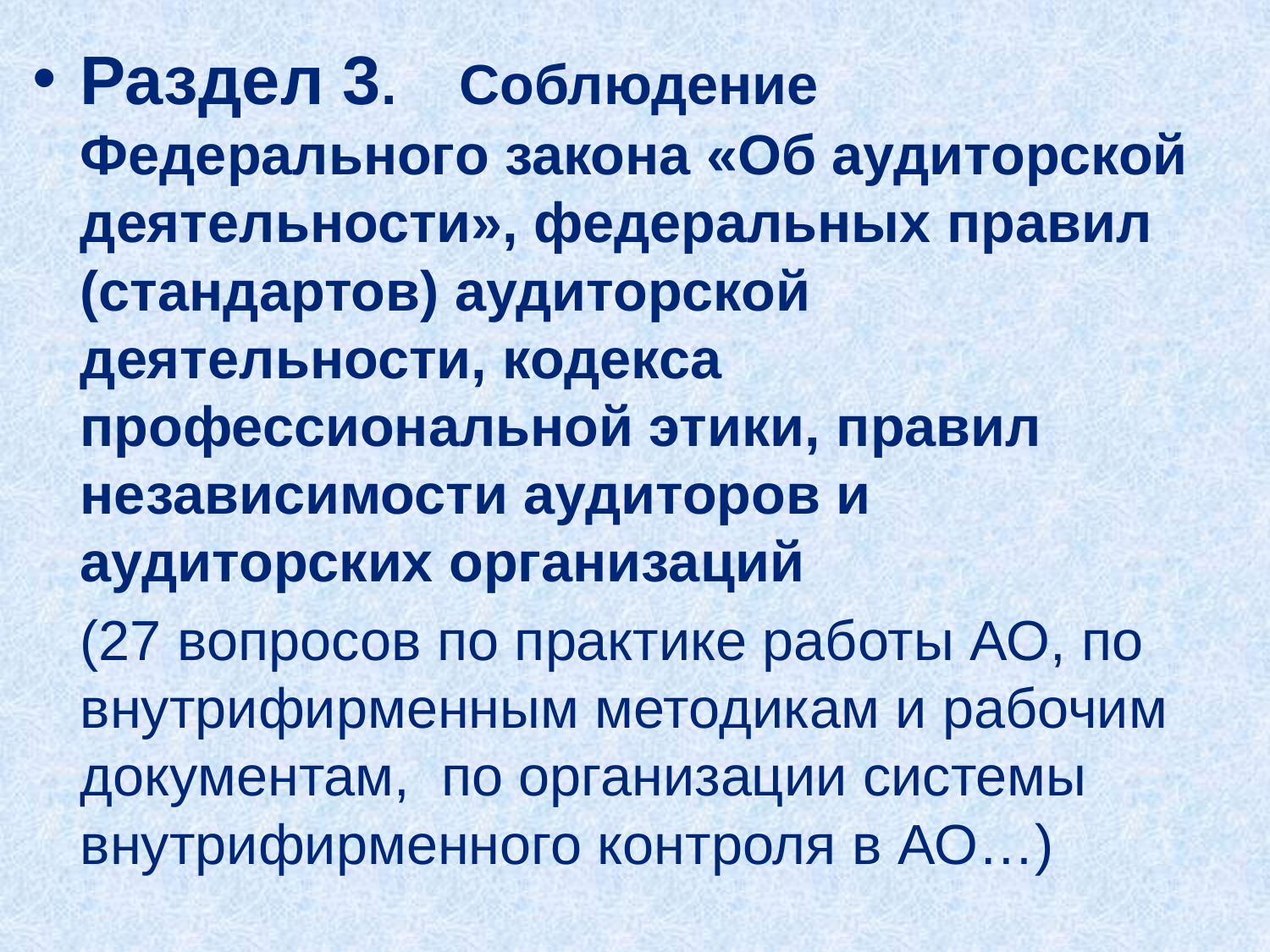

Раздел 3.    Соблюдение Федерального закона «Об аудиторской деятельности», федеральных правил (стандартов) аудиторской деятельности, кодекса профессиональной этики, правил независимости аудиторов и аудиторских организаций
	(27 вопросов по практике работы АО, по внутрифирменным методикам и рабочим документам,  по организации системы внутрифирменного контроля в АО…)